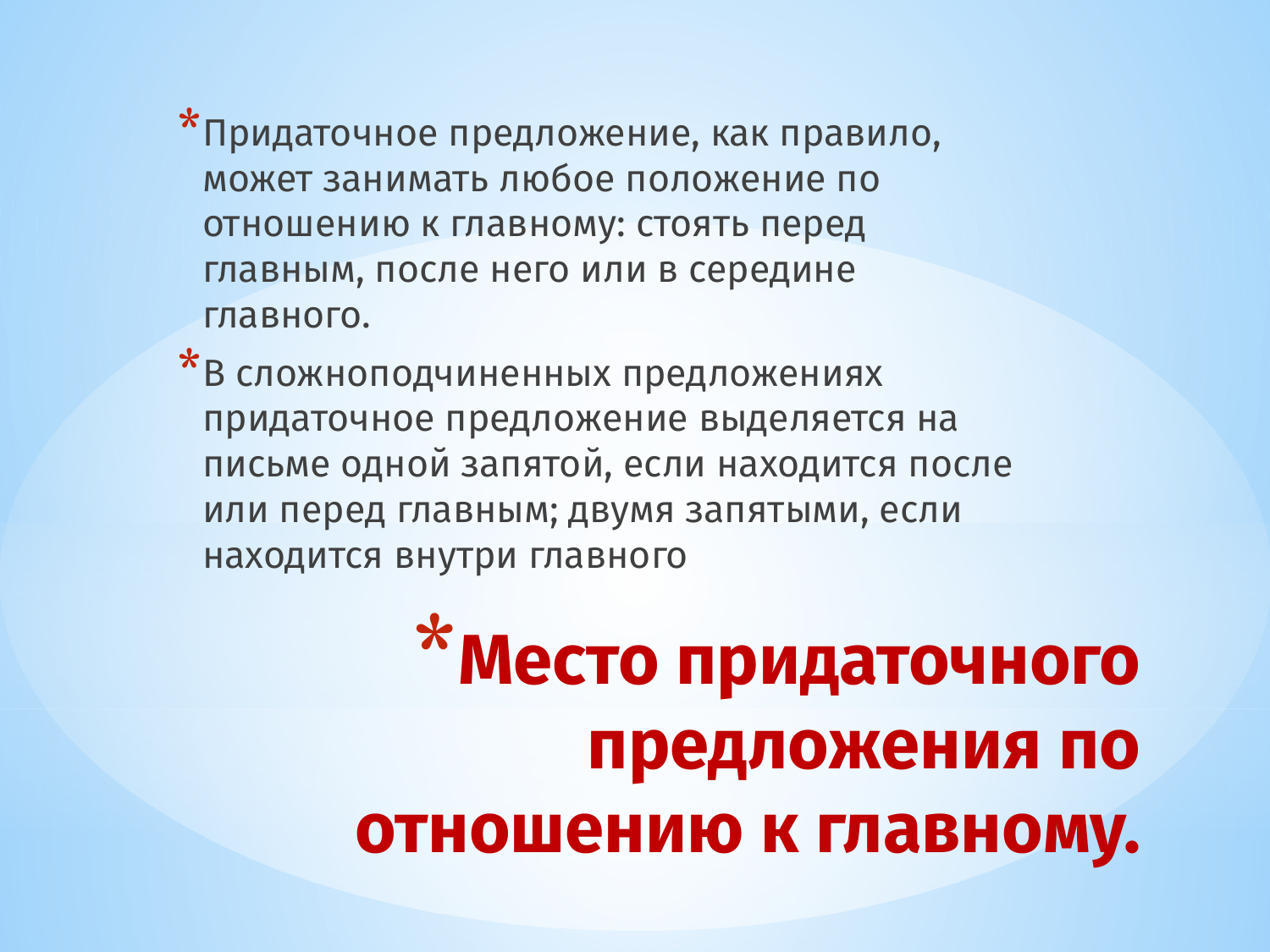

Придаточное предложение, как правило, может занимать любое положение по отношению к главному: стоять перед главным, после него или в середине главного.
В сложноподчиненных предложениях придаточное предложение выделяется на письме одной запятой, если находится после или перед главным; двумя запятыми, если находится внутри главного
# Место придаточного предложения по отношению к главному.